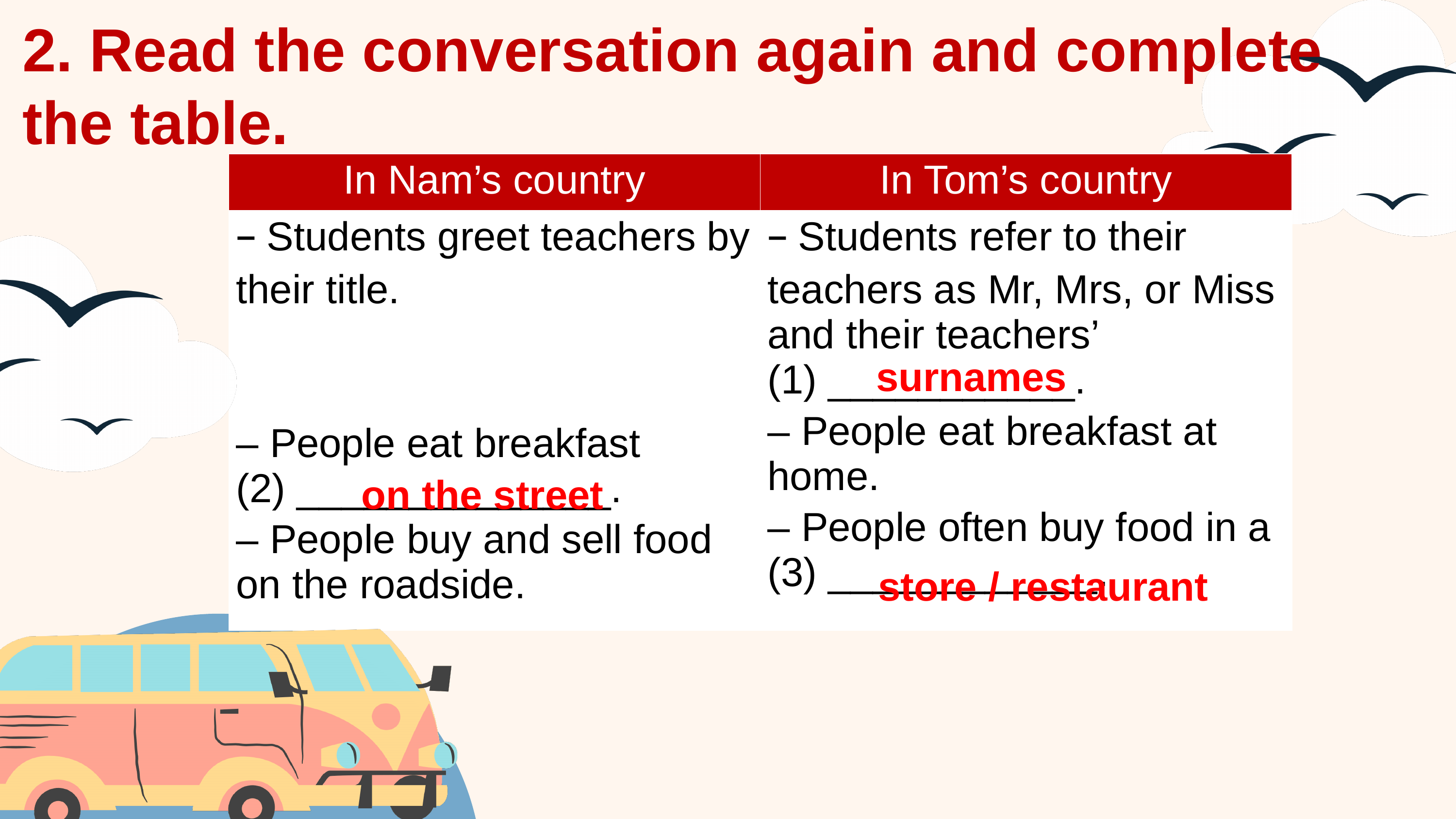

﻿2. Read the conversation again and complete the table.

| ﻿In Nam’s country | ﻿In Tom’s country |
| --- | --- |
| ﻿– Students greet teachers by their title. – People eat breakfast (2) \_\_\_\_\_\_\_\_\_\_\_\_\_\_. – People buy and sell food on the roadside. | ﻿– Students refer to their teachers as Mr, Mrs, or Miss and their teachers’ (1) \_\_\_\_\_\_\_\_\_\_\_. – People eat breakfast at home. – People often buy food in a (3) \_\_\_\_\_\_\_\_\_\_\_\_. |

surnames
on the street
store / restaurant